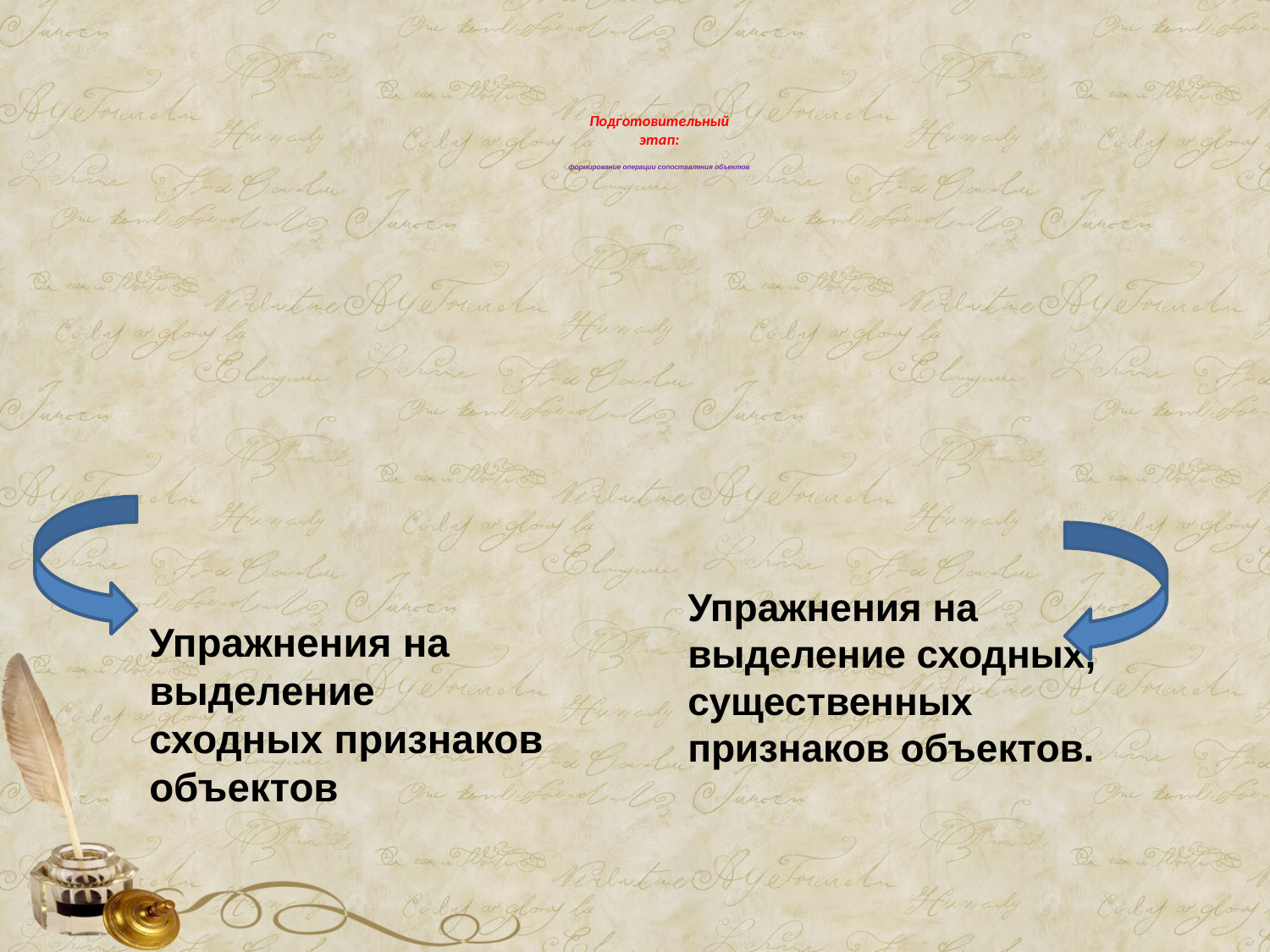

# Подготовительный этап: формирование операции сопоставления объектов

Упражнения на выделение сходных признаков объектов

Упражнения на выделение сходных, существенных признаков объектов.